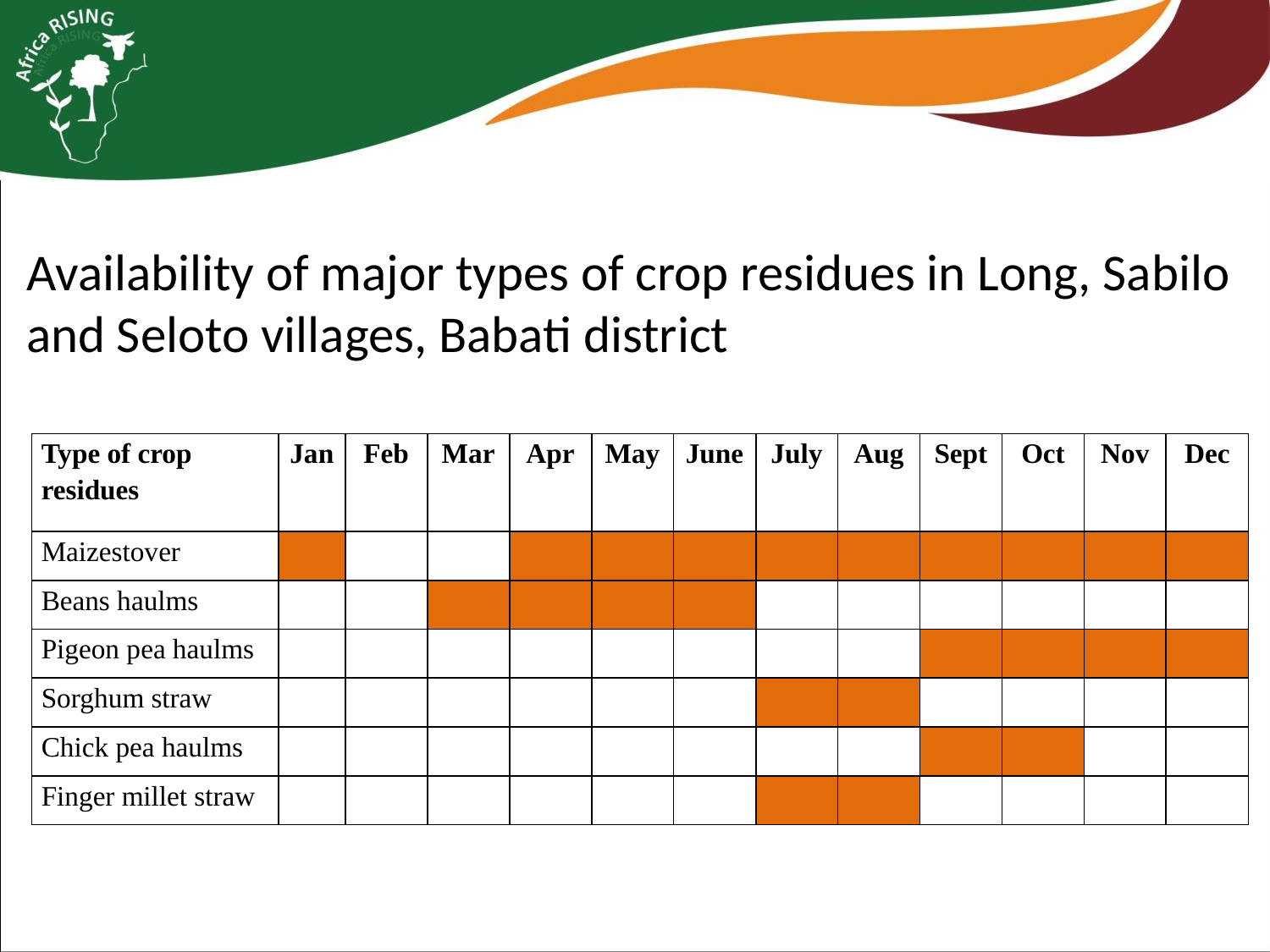

Availability of major types of crop residues in Long, Sabilo and Seloto villages, Babati district
| Type of crop residues | Jan | Feb | Mar | Apr | May | June | July | Aug | Sept | Oct | Nov | Dec |
| --- | --- | --- | --- | --- | --- | --- | --- | --- | --- | --- | --- | --- |
| Maizestover |  |  |  |  |  |  |  |  |  |  |  |  |
| Beans haulms |  |  |  |  |  |  |  |  |  |  |  |  |
| Pigeon pea haulms |  |  |  |  |  |  |  |  |  |  |  |  |
| Sorghum straw |  |  |  |  |  |  |  |  |  |  |  |  |
| Chick pea haulms |  |  |  |  |  |  |  |  |  |  |  |  |
| Finger millet straw |  |  |  |  |  |  |  |  |  |  |  |  |